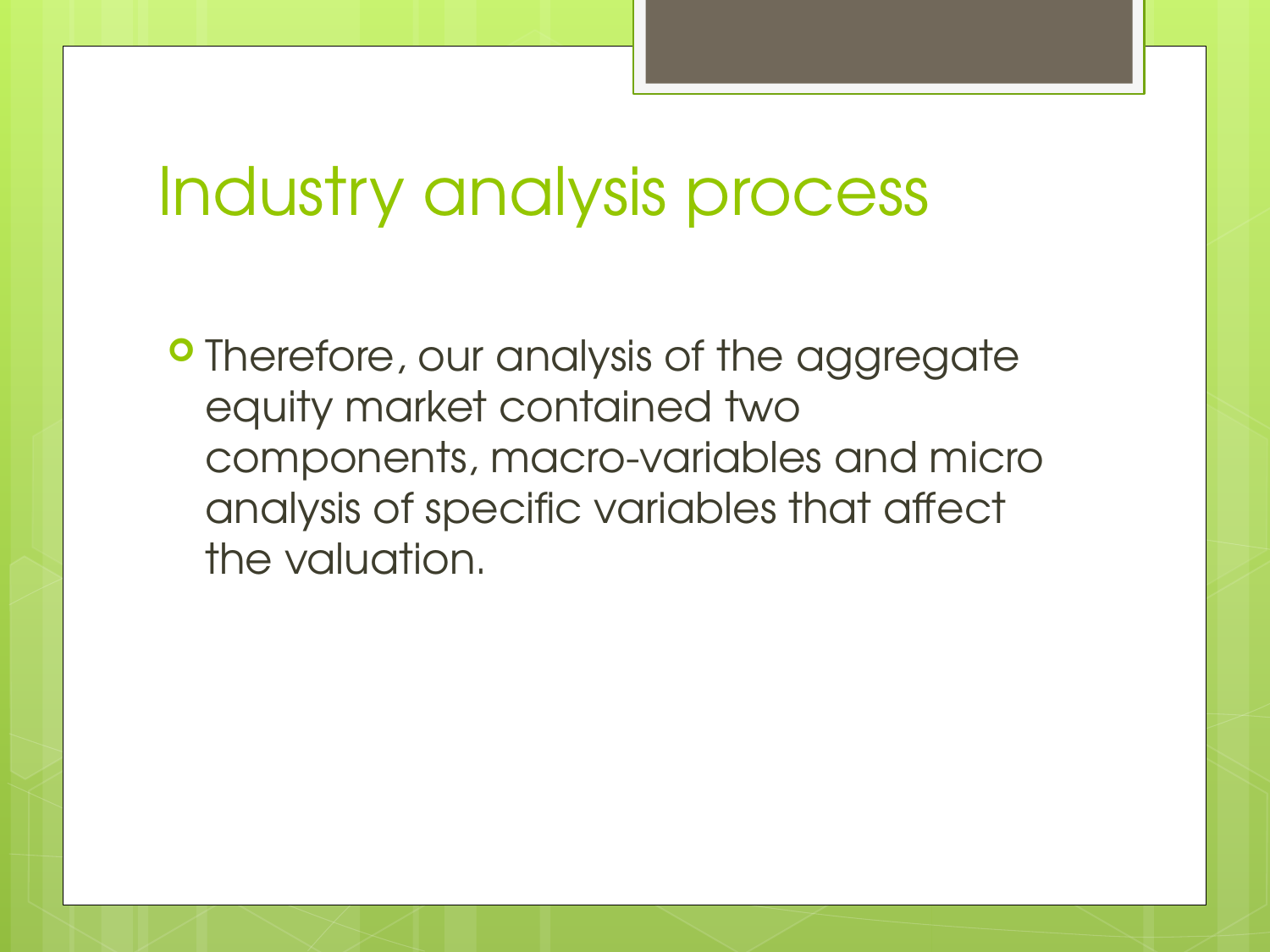

# Industry analysis process
Therefore, our analysis of the aggregate equity market contained two components, macro-variables and micro analysis of specific variables that affect the valuation.